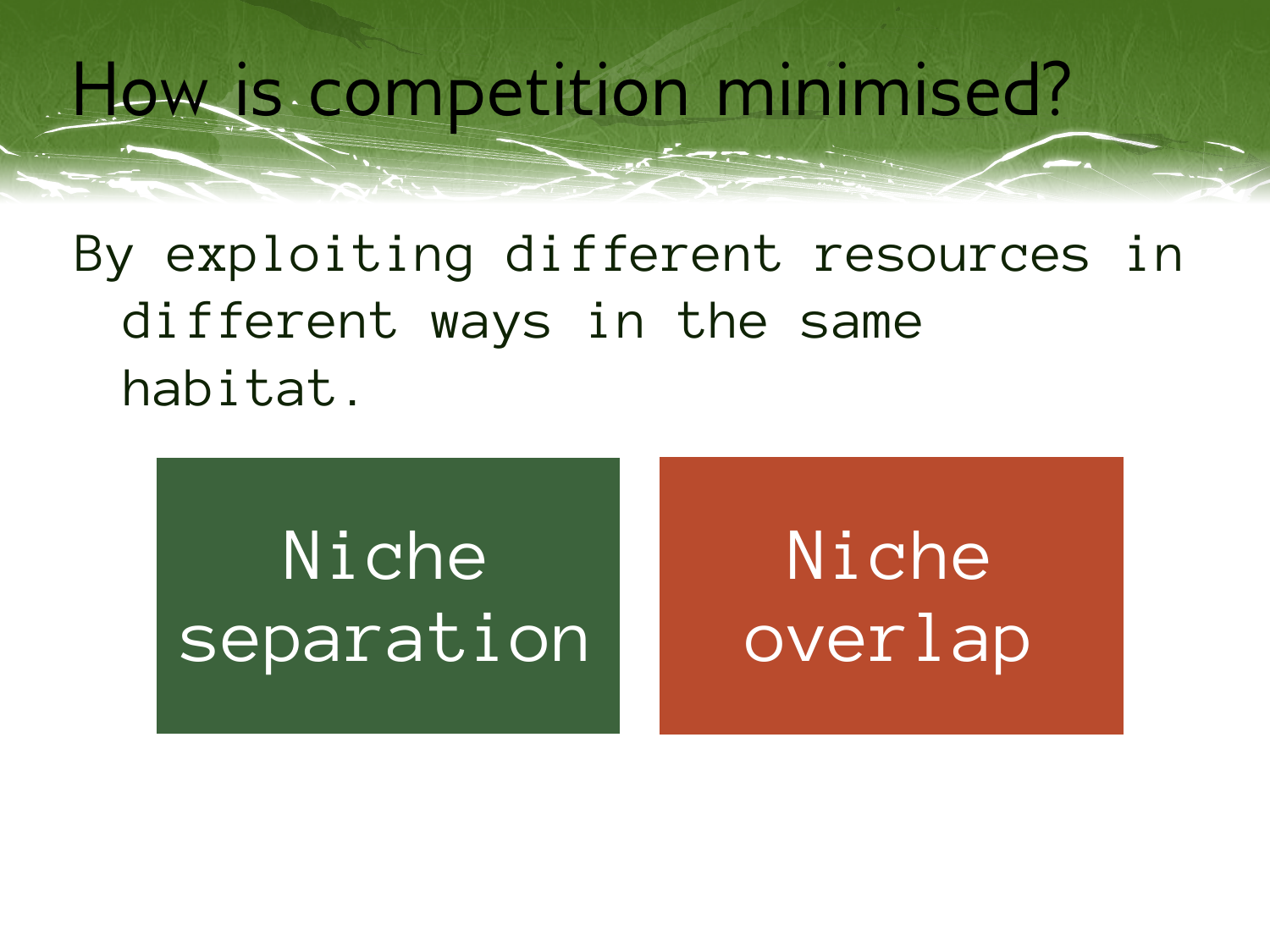

# How is competition minimised?
By exploiting different resources in different ways in the same habitat.

Niche separation
Niche overlap